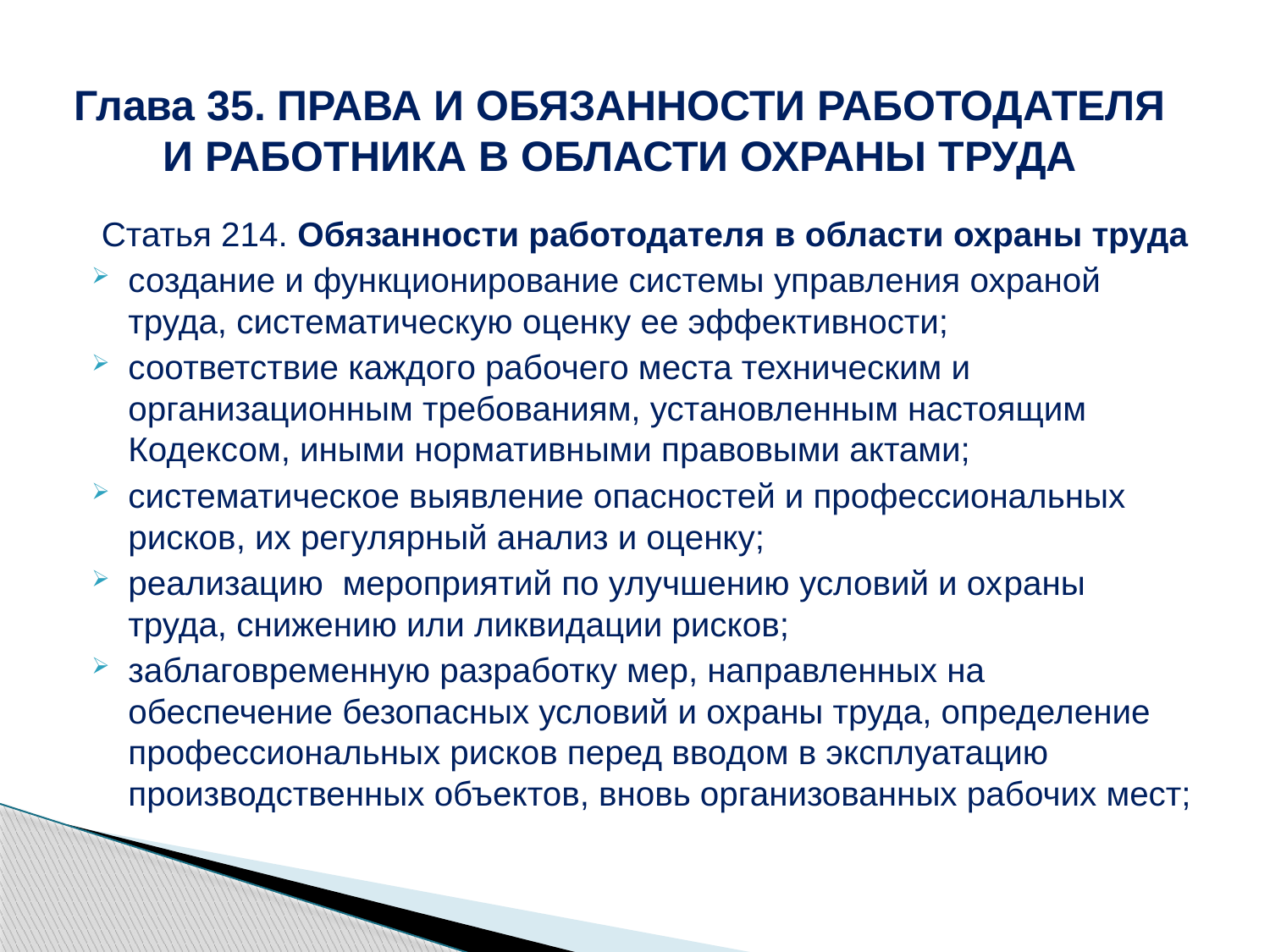

# Глава 35. ПРАВА И ОБЯЗАННОСТИ РАБОТОДАТЕЛЯ И РАБОТНИКА В ОБЛАСТИ ОХРАНЫ ТРУДА
 Статья 214. Обязанности работодателя в области охраны труда
создание и функционирование системы управления охраной труда, систематическую оценку ее эффективности;
соответствие каждого рабочего места техническим и организационным требованиям, установленным настоящим Кодексом, иными нормативными правовыми актами;
систематическое выявление опасностей и профессиональных рисков, их регулярный анализ и оценку;
реализацию  мероприятий по улучшению условий и ох­раны труда, снижению или ликвидации рисков;
заблаговременную разработку мер, направленных на обеспечение безопасных условий и охраны труда, определение профессиональных рисков перед вводом в эксплуатацию производственных объектов, вновь организованных рабочих мест;